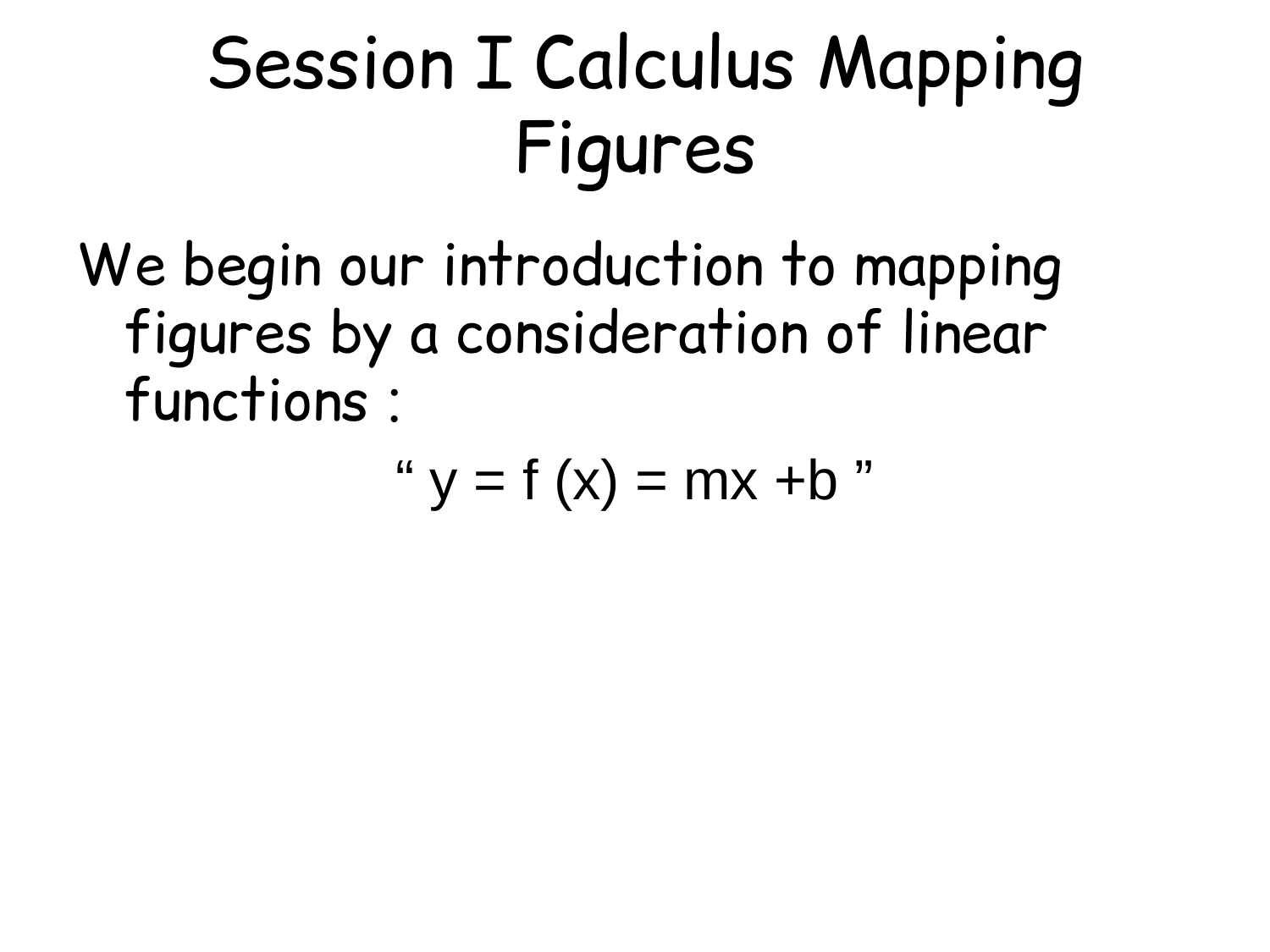

We begin our introduction to mapping figures by a consideration of linear functions :
“ y = f (x) = mx +b ”
 Session I Calculus Mapping Figures